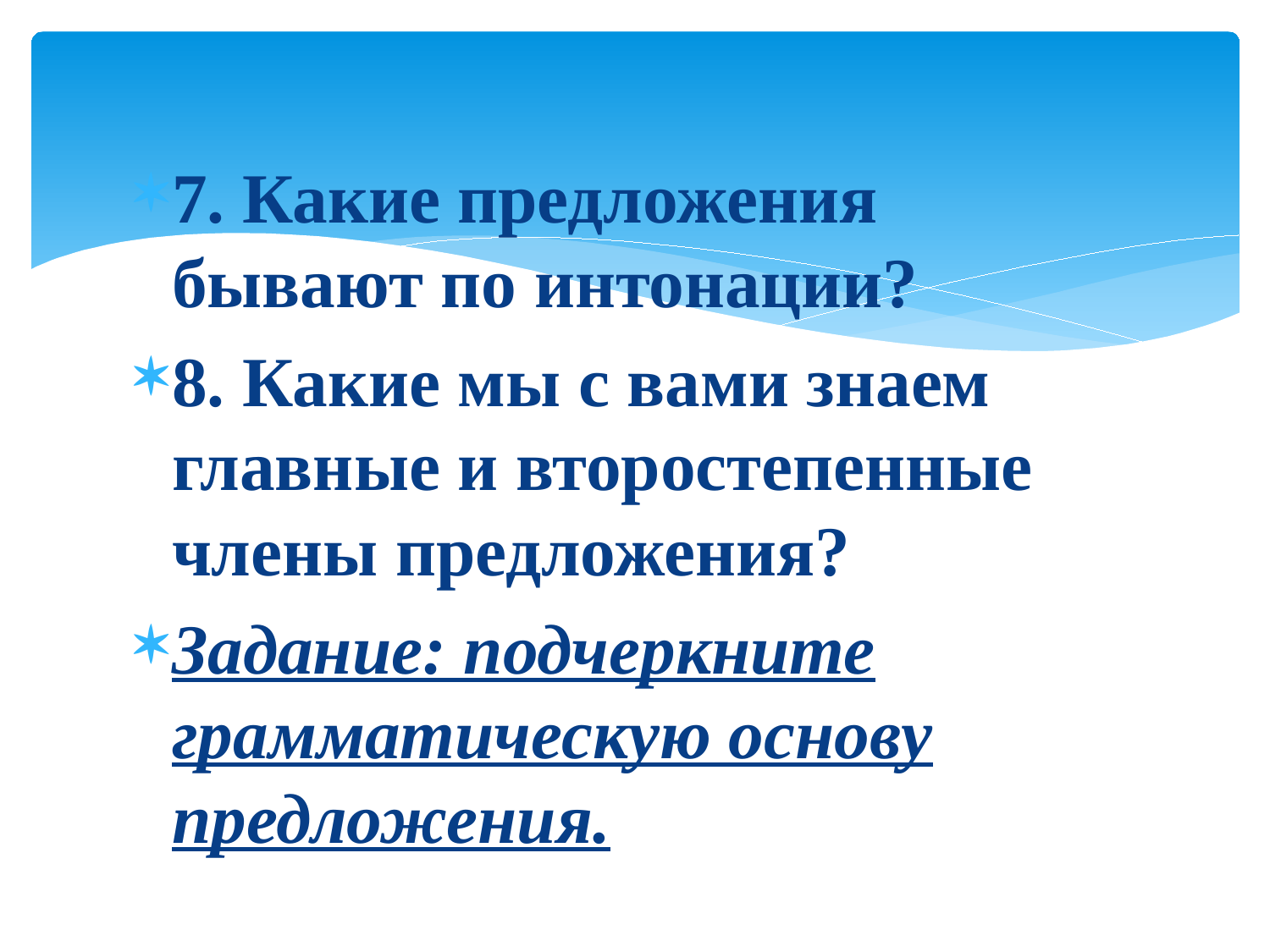

7. Какие предложения бывают по интонации?
8. Какие мы с вами знаем главные и второстепенные члены предложения?
Задание: подчеркните грамматическую основу предложения.